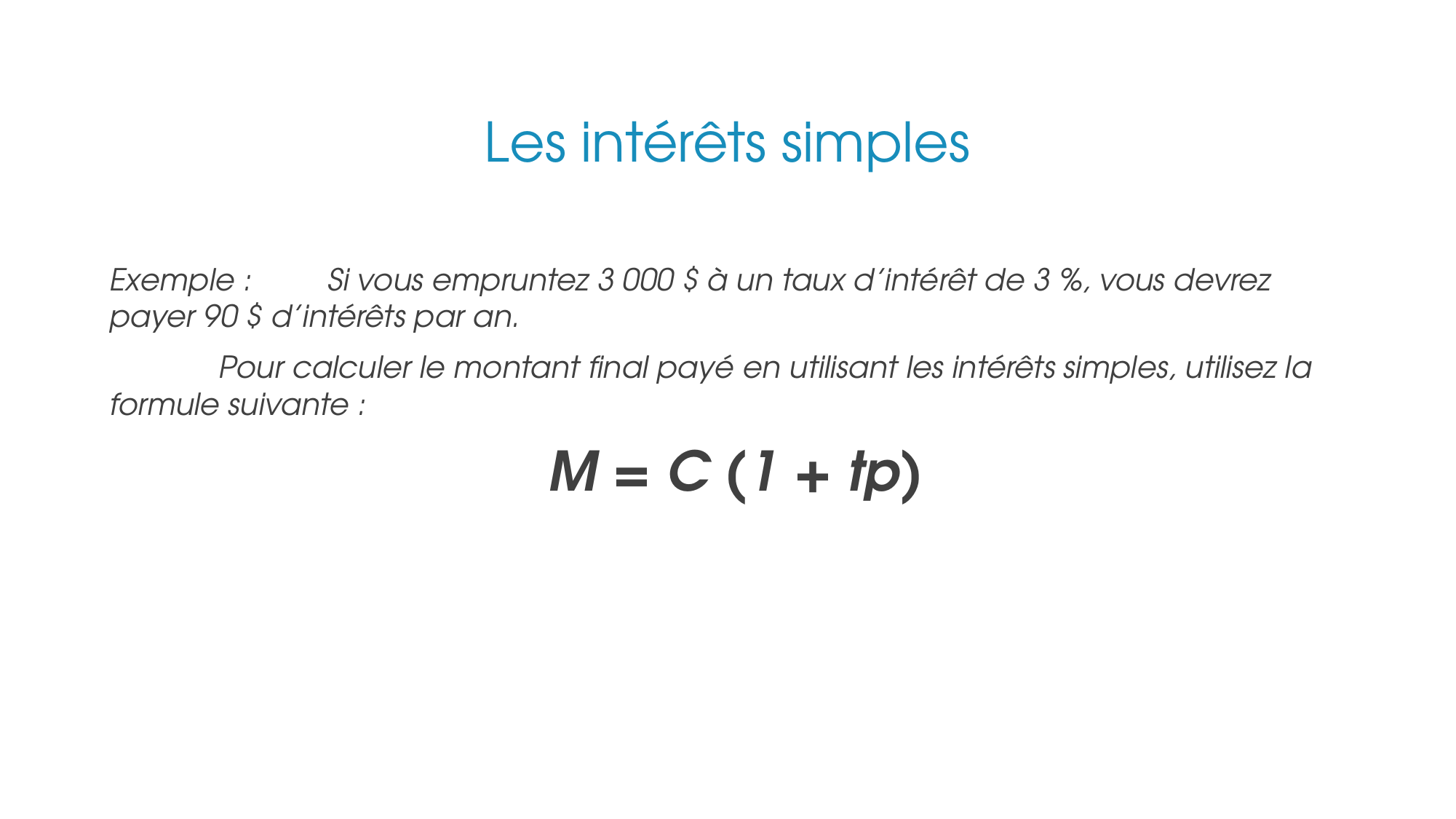

# Les intérêts simples
Exemple : 	Si vous empruntez 3 000 $ à un taux d’intérêt de 3 %, vous devrez payer 90 $ d’intérêts par an.
	Pour calculer le montant final payé en utilisant les intérêts simples, utilisez la formule suivante :
M = C (1 + tp)